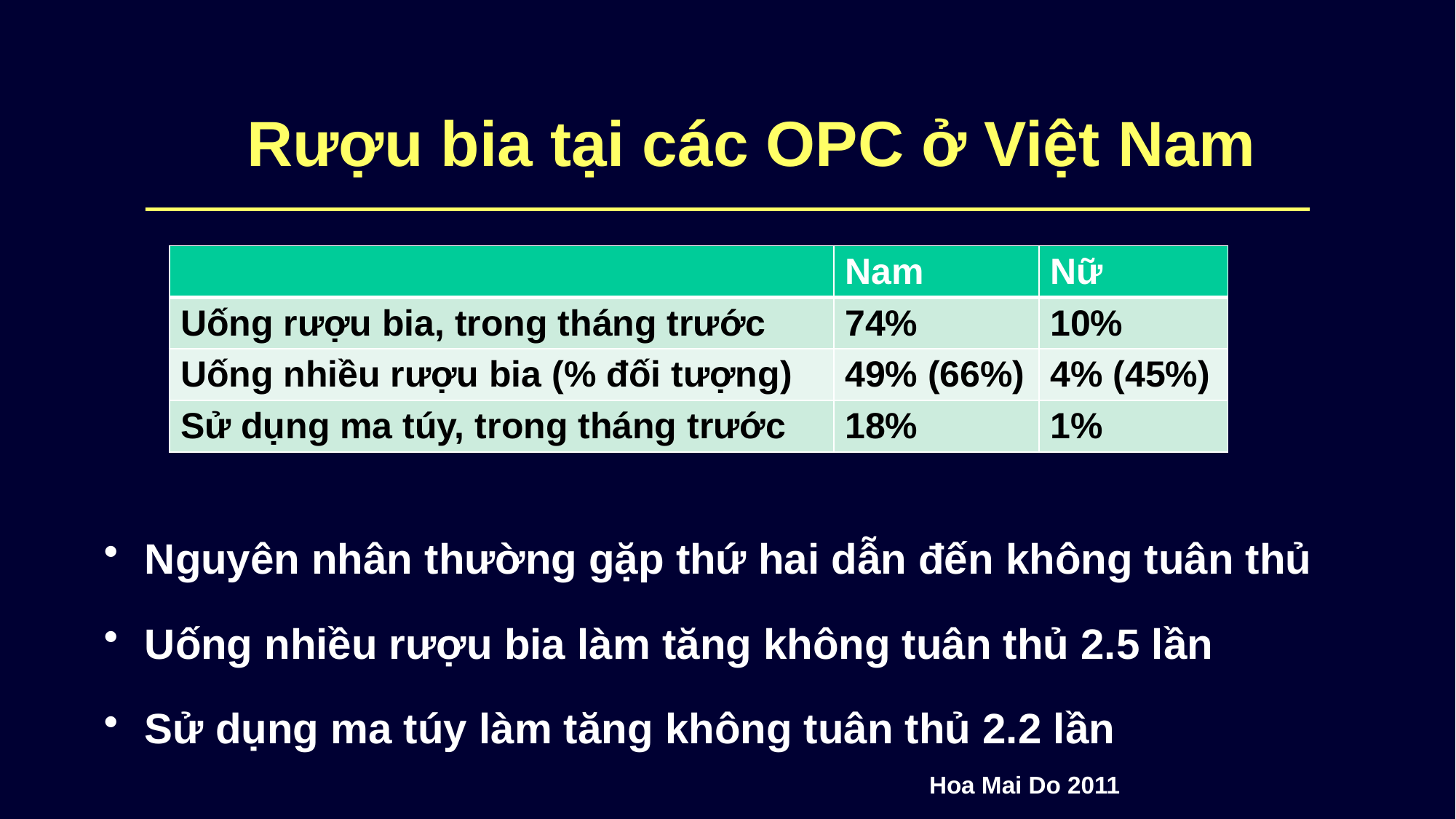

# Rượu bia tại các OPC ở Việt Nam
|  | Nam | Nữ |
| --- | --- | --- |
| Uống rượu bia, trong tháng trước | 74% | 10% |
| Uống nhiều rượu bia (% đối tượng) | 49% (66%) | 4% (45%) |
| Sử dụng ma túy, trong tháng trước | 18% | 1% |
Nguyên nhân thường gặp thứ hai dẫn đến không tuân thủ
Uống nhiều rượu bia làm tăng không tuân thủ 2.5 lần
Sử dụng ma túy làm tăng không tuân thủ 2.2 lần
Hoa Mai Do 2011